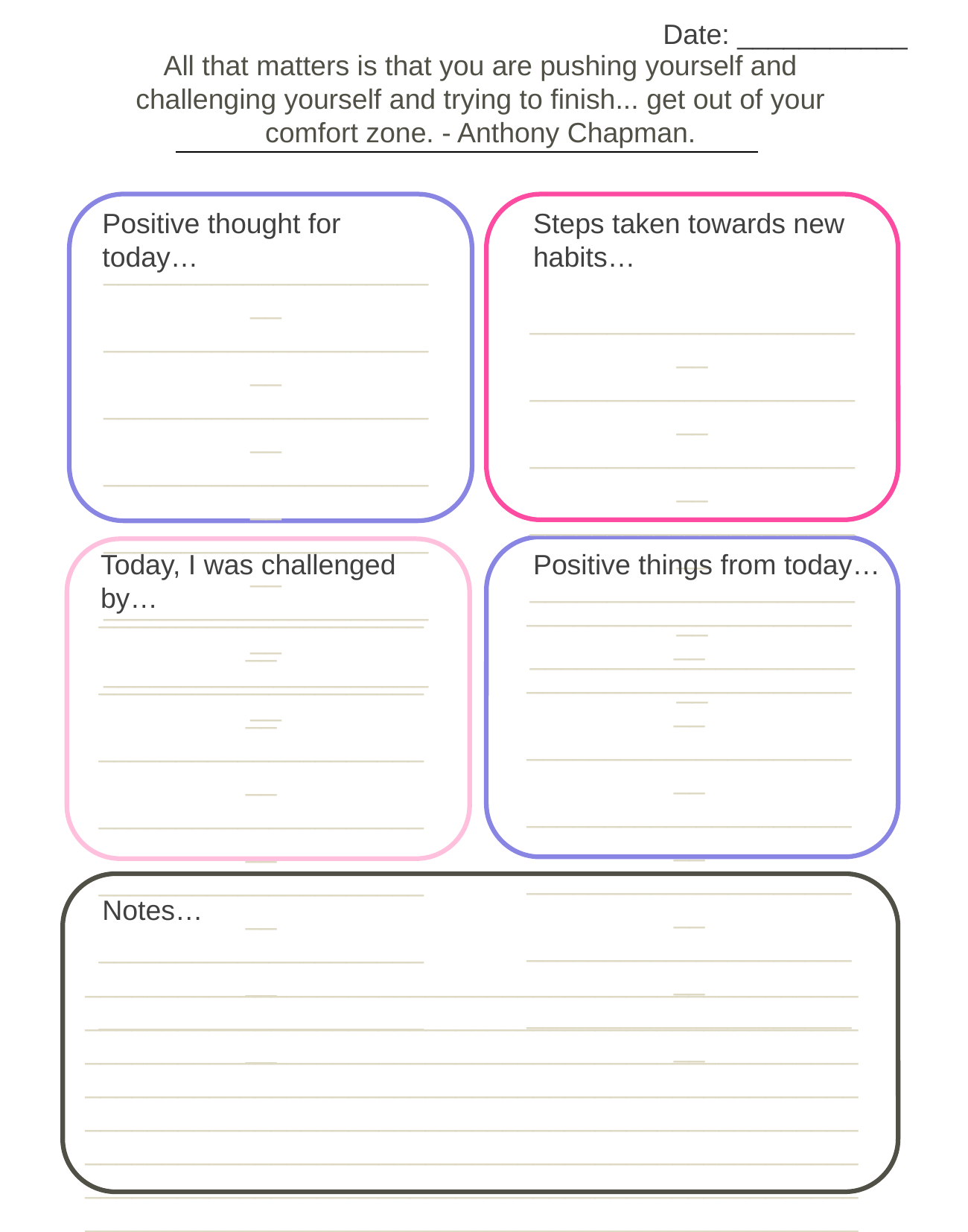

Date: ___________
All that matters is that you are pushing yourself and challenging yourself and trying to finish... get out of your comfort zone. - Anthony Chapman.
AFFIRMATION

Positive thought for today…
Steps taken towards new habits…
_______________________
_______________________
_______________________
_______________________
_______________________
_______________________
_______________________

_______________________
_______________________
_______________________
_______________________
_______________________
_______________________

Today, I was challenged by…
Positive things from today…
_______________________
_______________________
_______________________
_______________________
_______________________
_______________________
_______________________

_______________________
_______________________
_______________________
_______________________
_______________________
_______________________
_______________________

Notes…
________________________________________________________________________________________________________________________________________________________________________________________________________________________________________________________________________________________________________________________________________________________________________________________________________________________